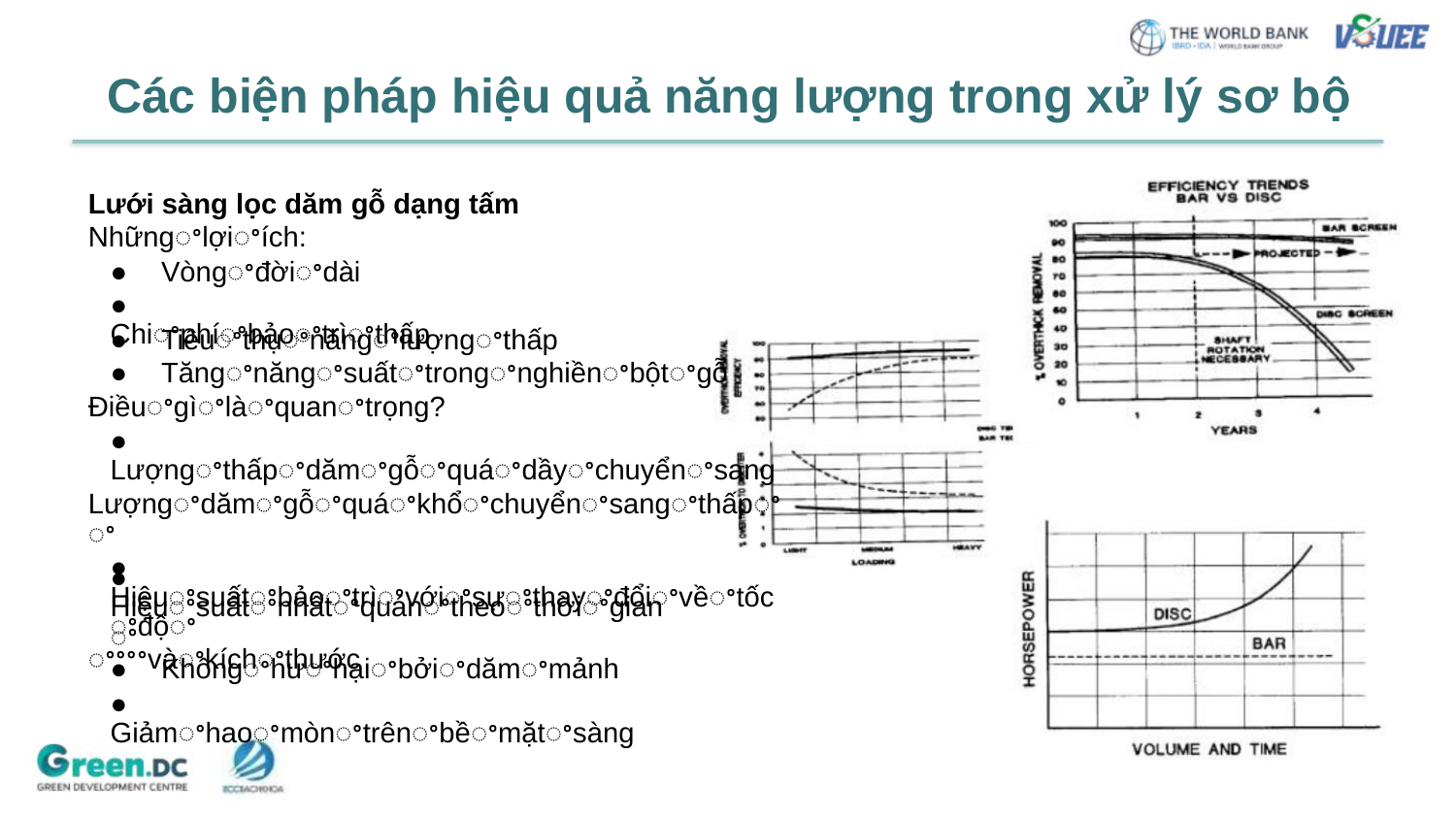

Các biện pháp hiệu quả năng lượng trong xử lý sơ bộ
Lưới sàng lọc dăm gỗ dạng tấm
Nhữngꢀlợiꢀích:
● Vòngꢀđờiꢀdài
● Chiꢀphíꢀbảoꢀtrìꢀthấp
● Tiêuꢀthụꢀnăngꢀlượngꢀthấp
● Tăngꢀnăngꢀsuấtꢀtrongꢀnghiềnꢀbộtꢀgỗ
Điềuꢀgìꢀlàꢀquanꢀtrọng?
● Lượngꢀthấpꢀdămꢀgỗꢀquáꢀdầyꢀchuyểnꢀsang
Lượngꢀdămꢀgỗꢀquáꢀkhổꢀchuyểnꢀsangꢀthấpꢀꢀ
● Hiệuꢀsuấtꢀbảoꢀtrìꢀvớiꢀsựꢀthayꢀđổiꢀvềꢀtốcꢀđộꢀ
ꢀꢀꢀꢀvàꢀkíchꢀthước
● Hiệuꢀsuấtꢀnhấtꢀquánꢀtheoꢀthờiꢀgianꢀ
● Khôngꢀhưꢀhạiꢀbởiꢀdămꢀmảnh
● Giảmꢀhaoꢀmònꢀtrênꢀbềꢀmặtꢀsàng